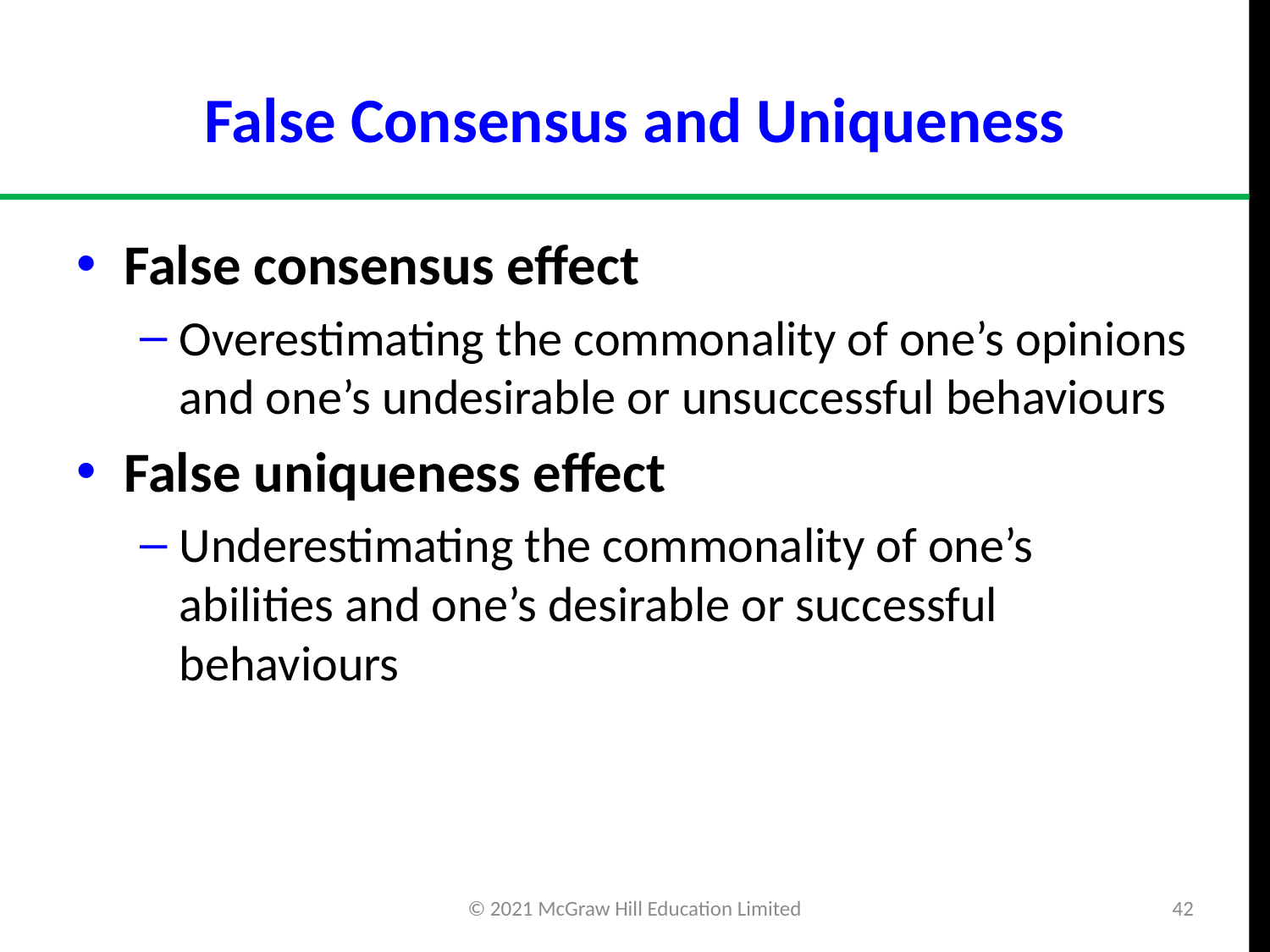

# False Consensus and Uniqueness
False consensus effect
Overestimating the commonality of one’s opinions and one’s undesirable or unsuccessful behaviours
False uniqueness effect
Underestimating the commonality of one’s abilities and one’s desirable or successful behaviours

© 2021 McGraw Hill Education Limited
42